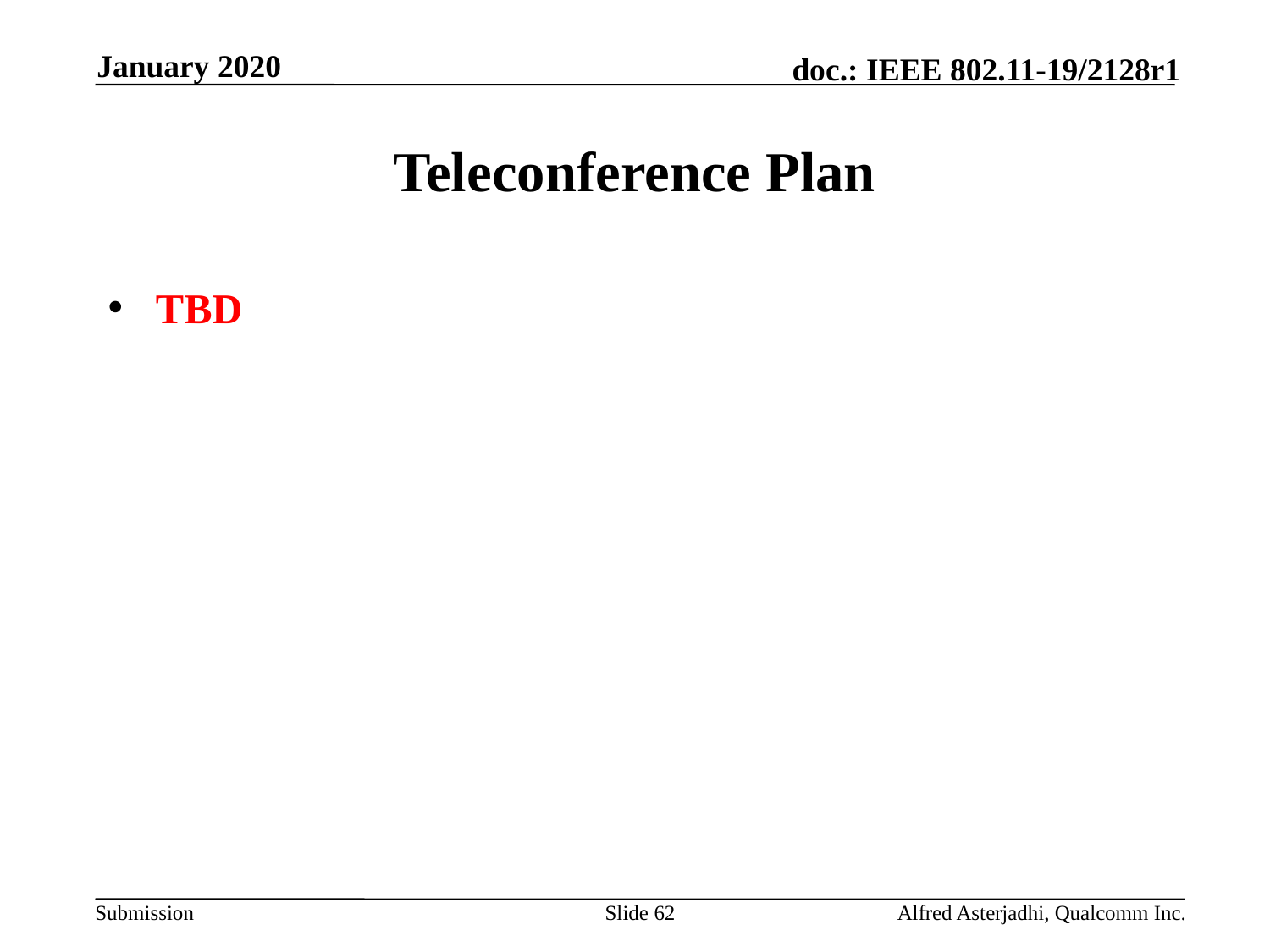

January 2020
# Teleconference Plan
TBD
Slide 62
Alfred Asterjadhi, Qualcomm Inc.